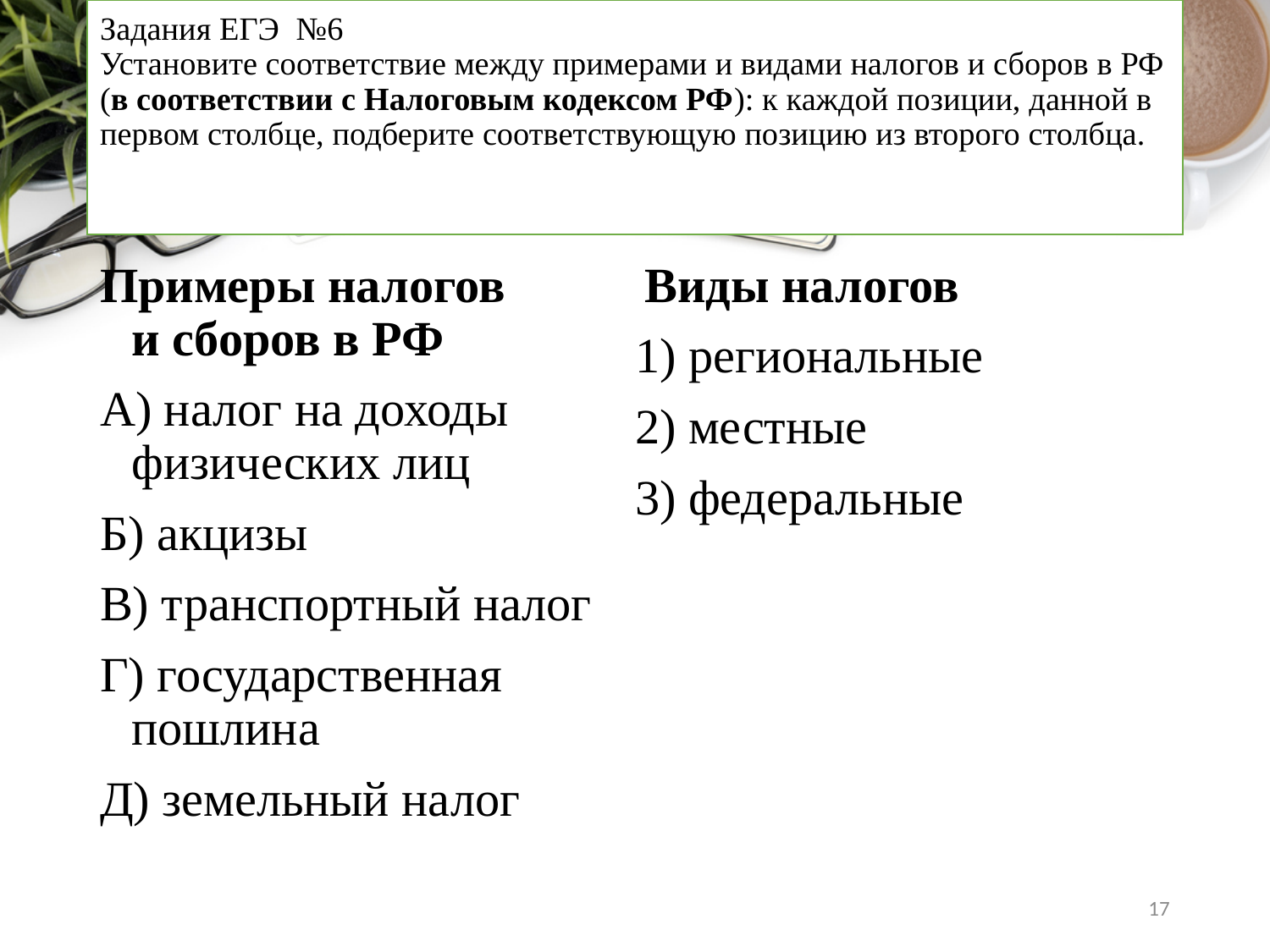

# Задания ЕГЭ  №6 Установите соответствие между примерами и видами налогов и сборов в РФ (в соответствии с Налоговым кодексом РФ): к каждой позиции, данной в первом столбце, подберите соответствующую позицию из второго столбца.
Примеры налогов  
и сборов в РФ
А) налог на доходы физических лиц
Б) акцизы
В) транспортный налог
Г) государственная пошлина
Д) земельный налог
 Виды налогов
1) региональные
2) местные
3) федеральные
17